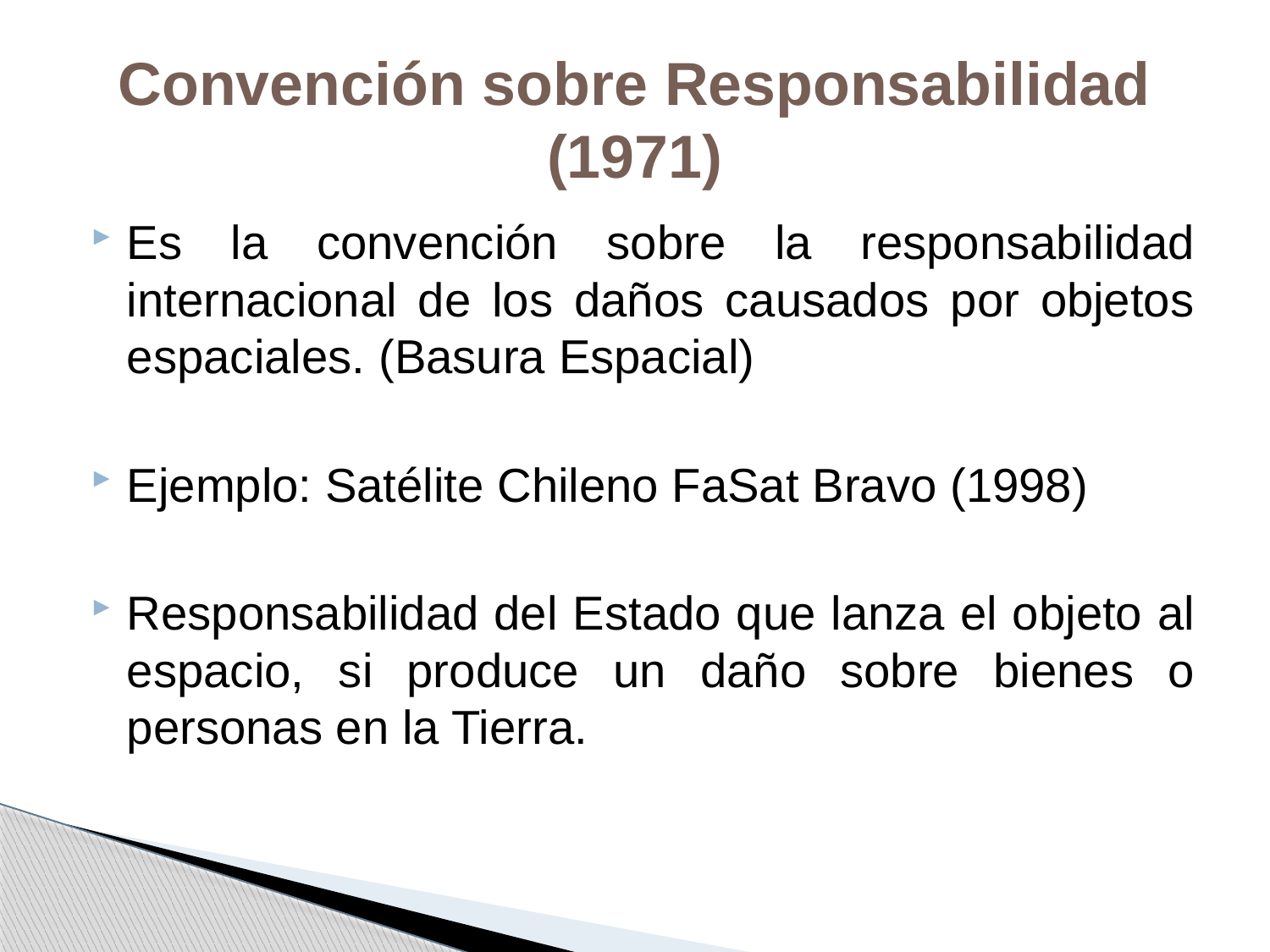

# Convención sobre Responsabilidad (1971)
Es la convención sobre la responsabilidad internacional de los daños causados por objetos espaciales. (Basura Espacial)

Ejemplo: Satélite Chileno FaSat Bravo (1998)

Responsabilidad del Estado que lanza el objeto al espacio, si produce un daño sobre bienes o personas en la Tierra.